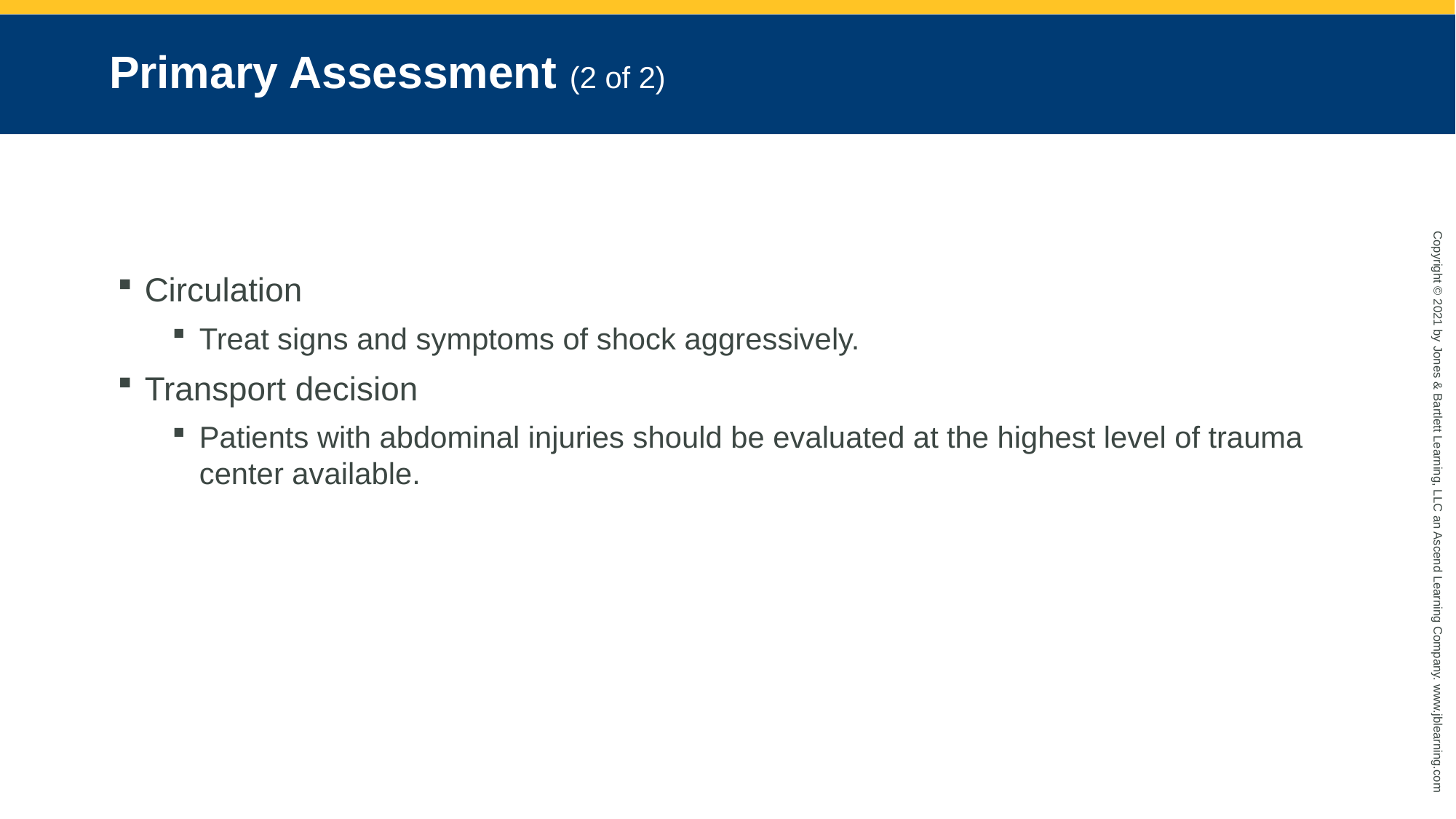

# Primary Assessment (2 of 2)
Circulation
Treat signs and symptoms of shock aggressively.
Transport decision
Patients with abdominal injuries should be evaluated at the highest level of trauma center available.